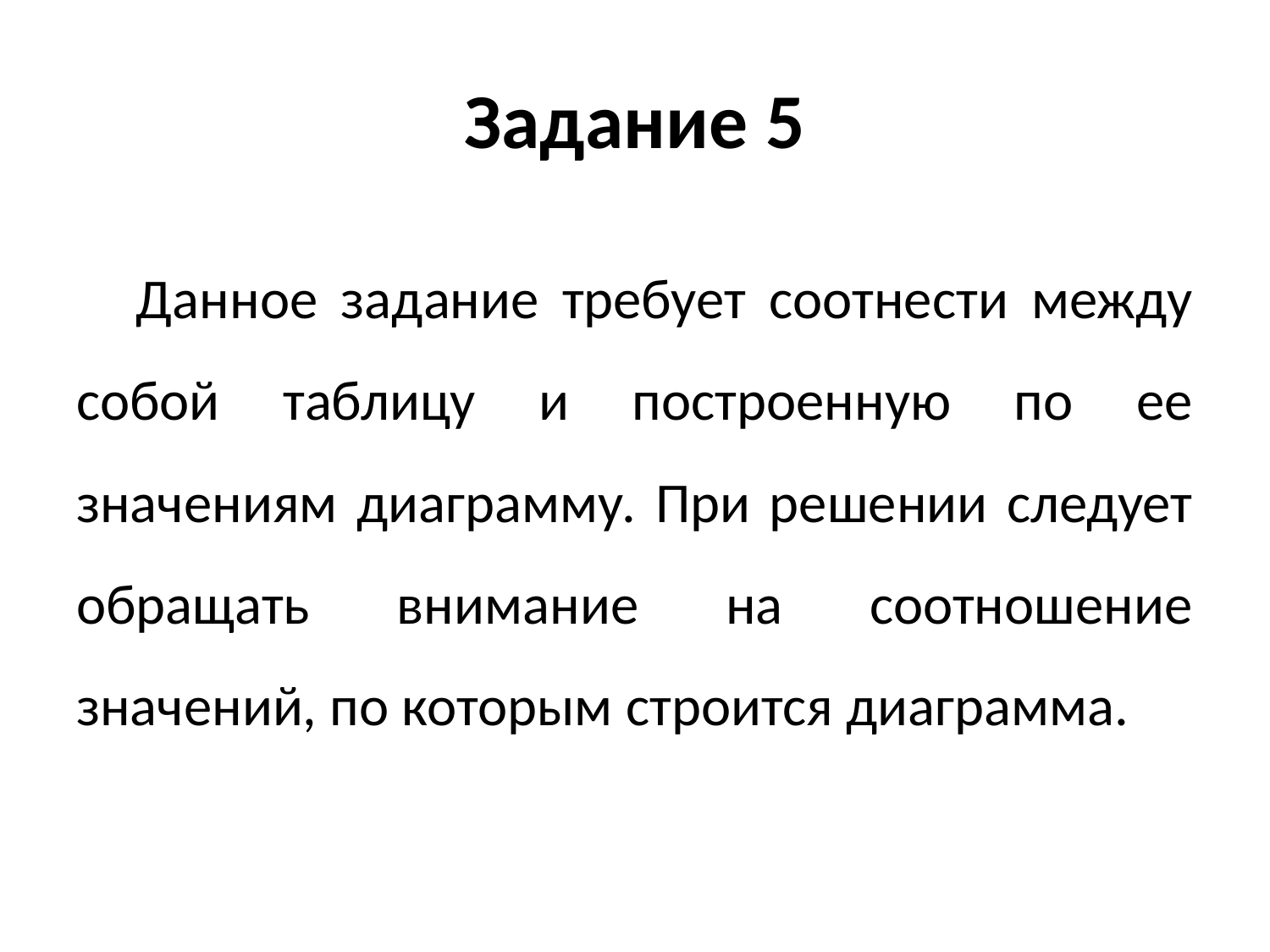

# Задание 5
Данное задание требует соотнести между собой таблицу и построенную по ее значениям диаграмму. При решении следует обращать внимание на соотношение значений, по которым строится диаграмма.